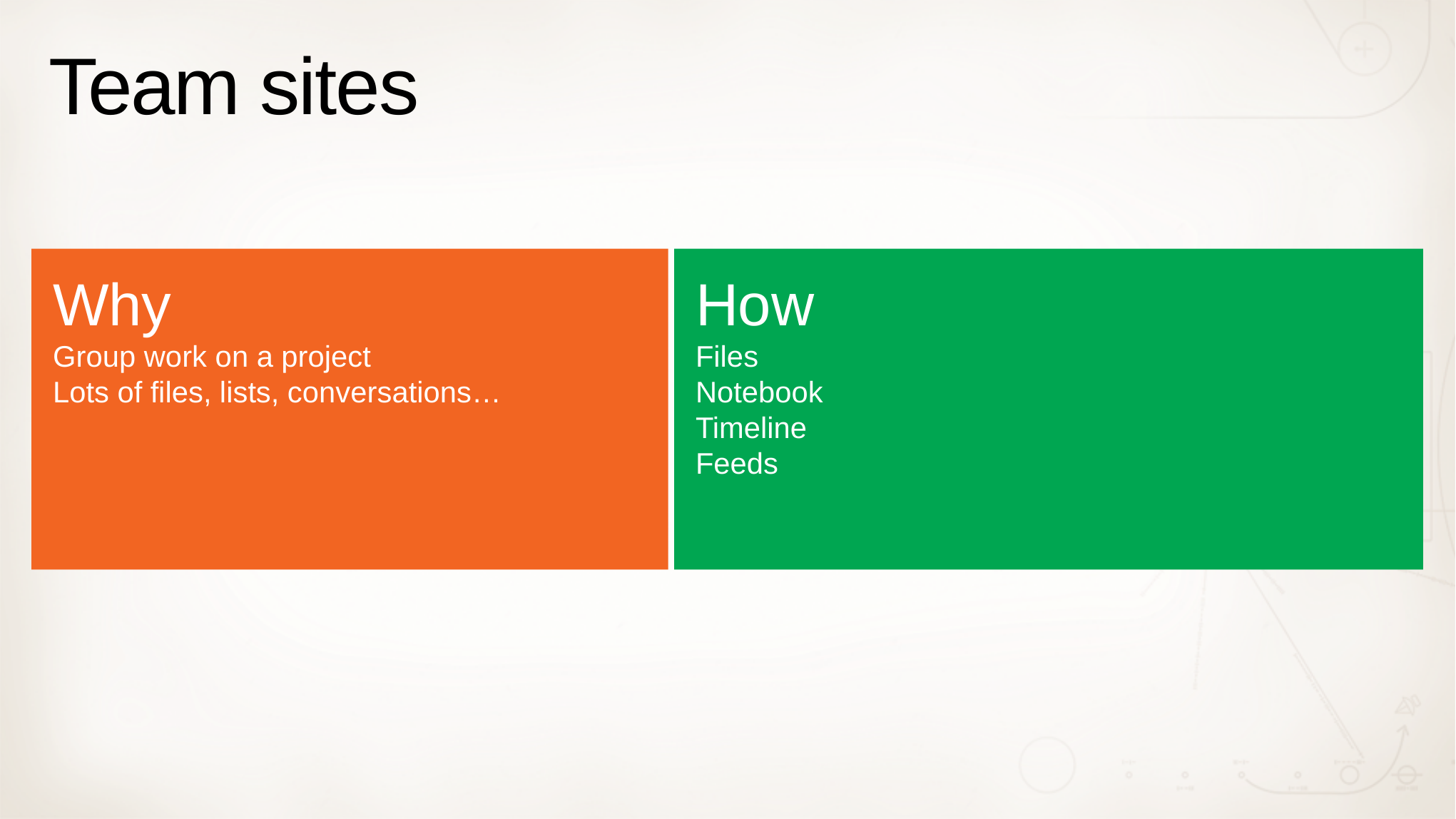

# Team sites

Why
Group work on a project
Lots of files, lists, conversations…

How
Files
Notebook
Timeline
Feeds